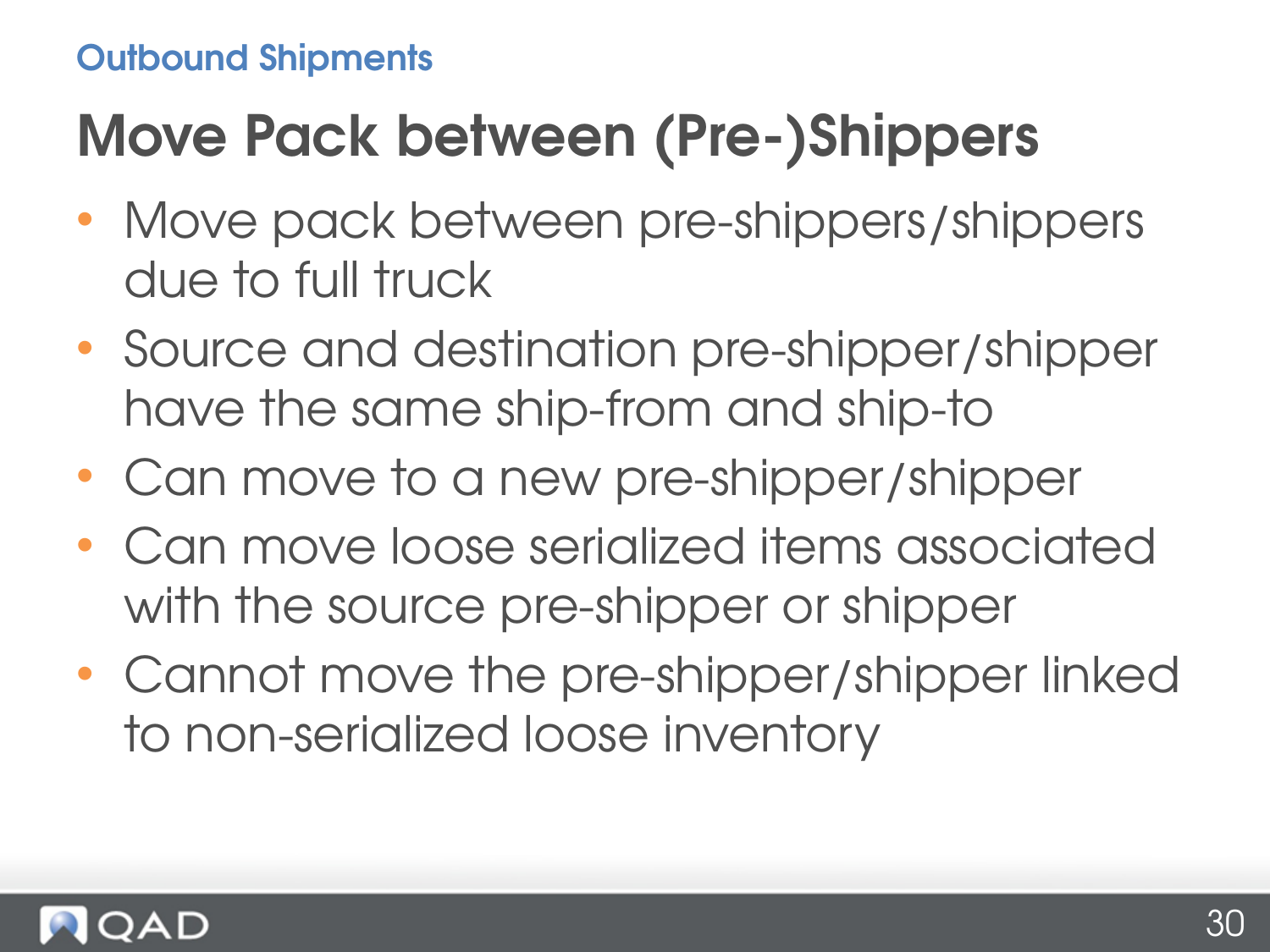

Outbound Shipments
# Move Pack between (Pre-)Shippers
Move pack between pre-shippers/shippers due to full truck
Source and destination pre-shipper/shipper have the same ship-from and ship-to
Can move to a new pre-shipper/shipper
Can move loose serialized items associated with the source pre-shipper or shipper
Cannot move the pre-shipper/shipper linked to non-serialized loose inventory
30